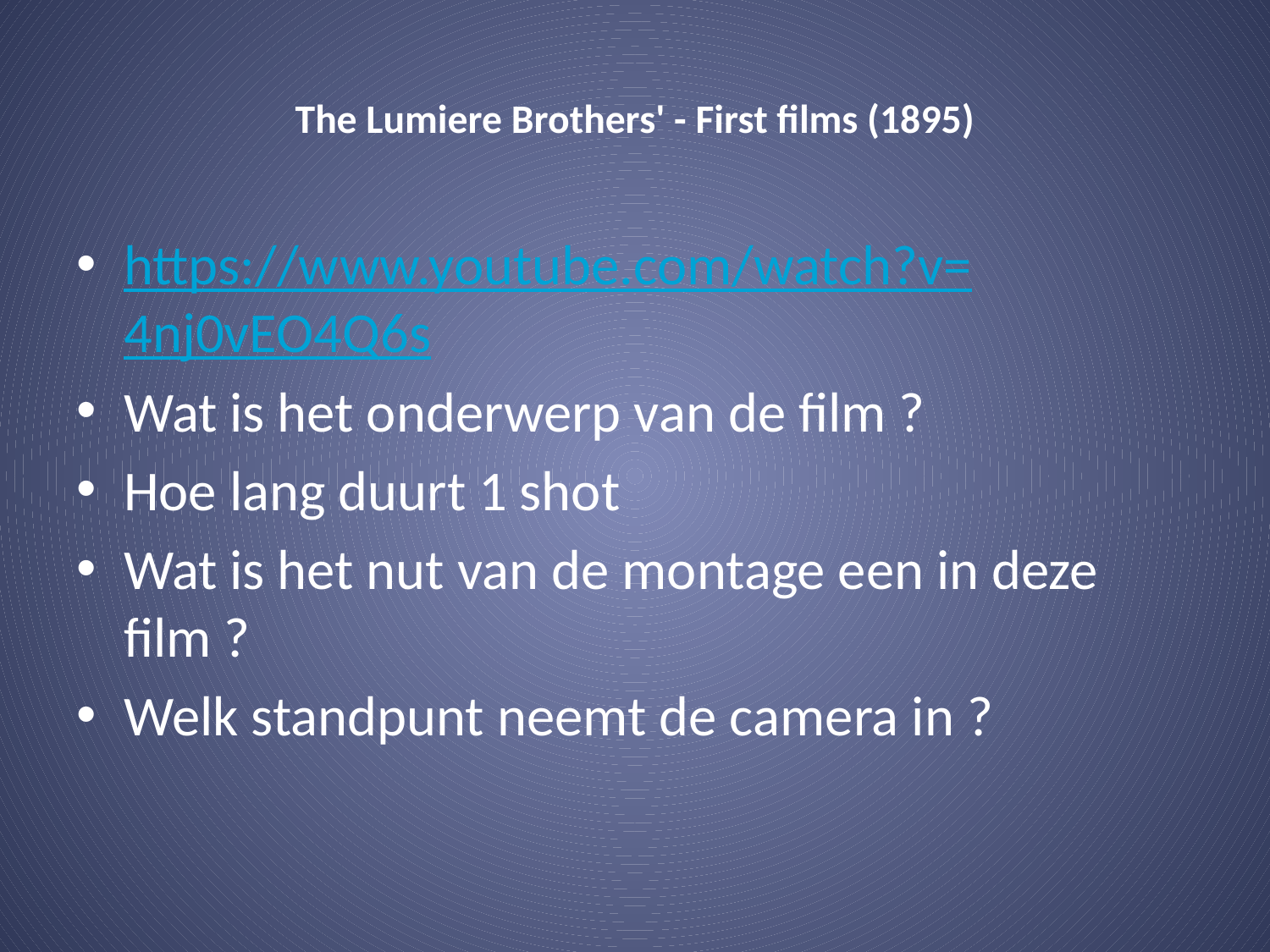

# The Lumiere Brothers' - First films (1895)
https://www.youtube.com/watch?v=4nj0vEO4Q6s
Wat is het onderwerp van de film ?
Hoe lang duurt 1 shot
Wat is het nut van de montage een in deze film ?
Welk standpunt neemt de camera in ?